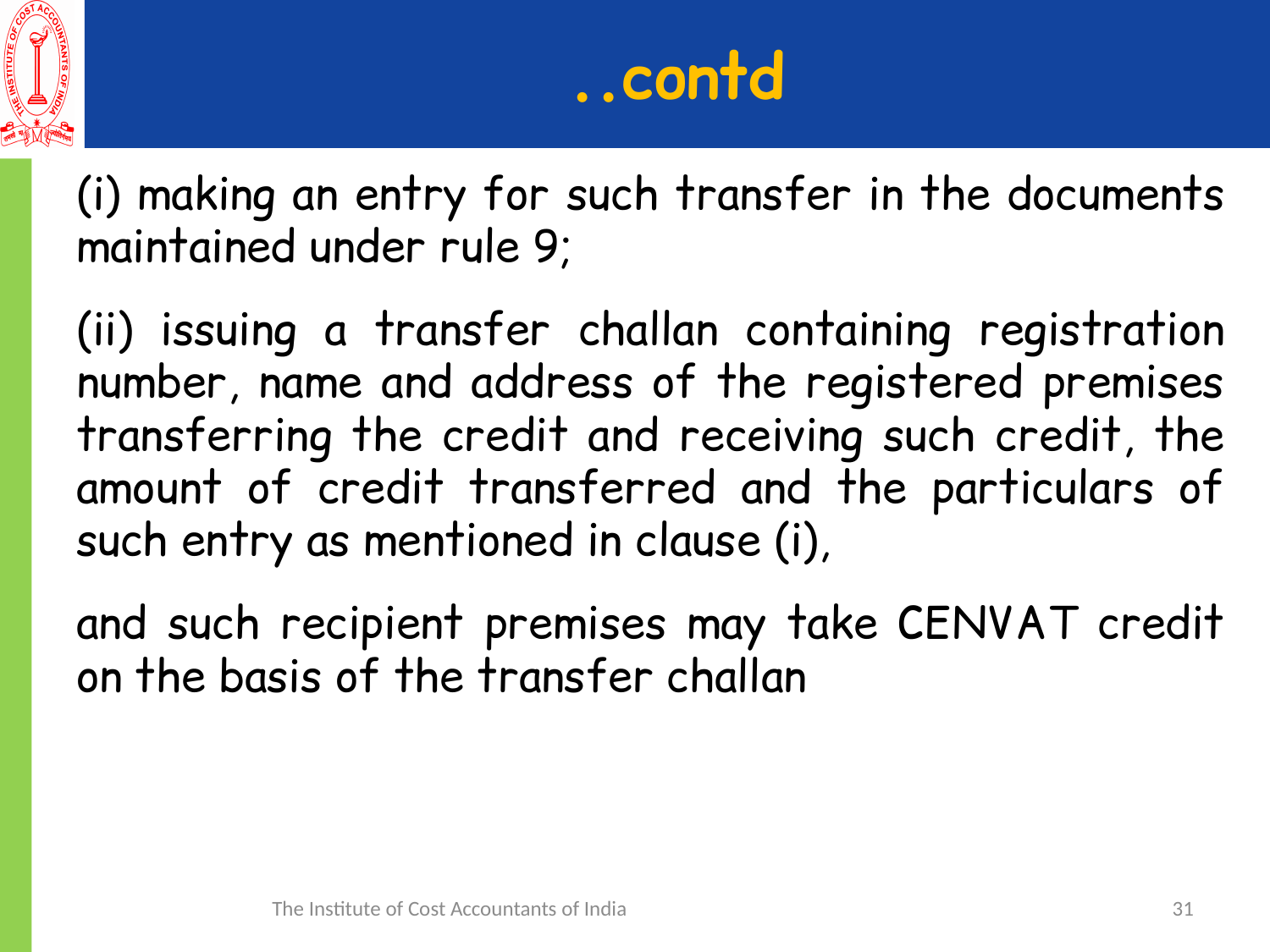

# ..contd
(i) making an entry for such transfer in the documents maintained under rule 9;
(ii) issuing a transfer challan containing registration number, name and address of the registered premises transferring the credit and receiving such credit, the amount of credit transferred and the particulars of such entry as mentioned in clause (i),
and such recipient premises may take CENVAT credit on the basis of the transfer challan

The Institute of Cost Accountants of India
31